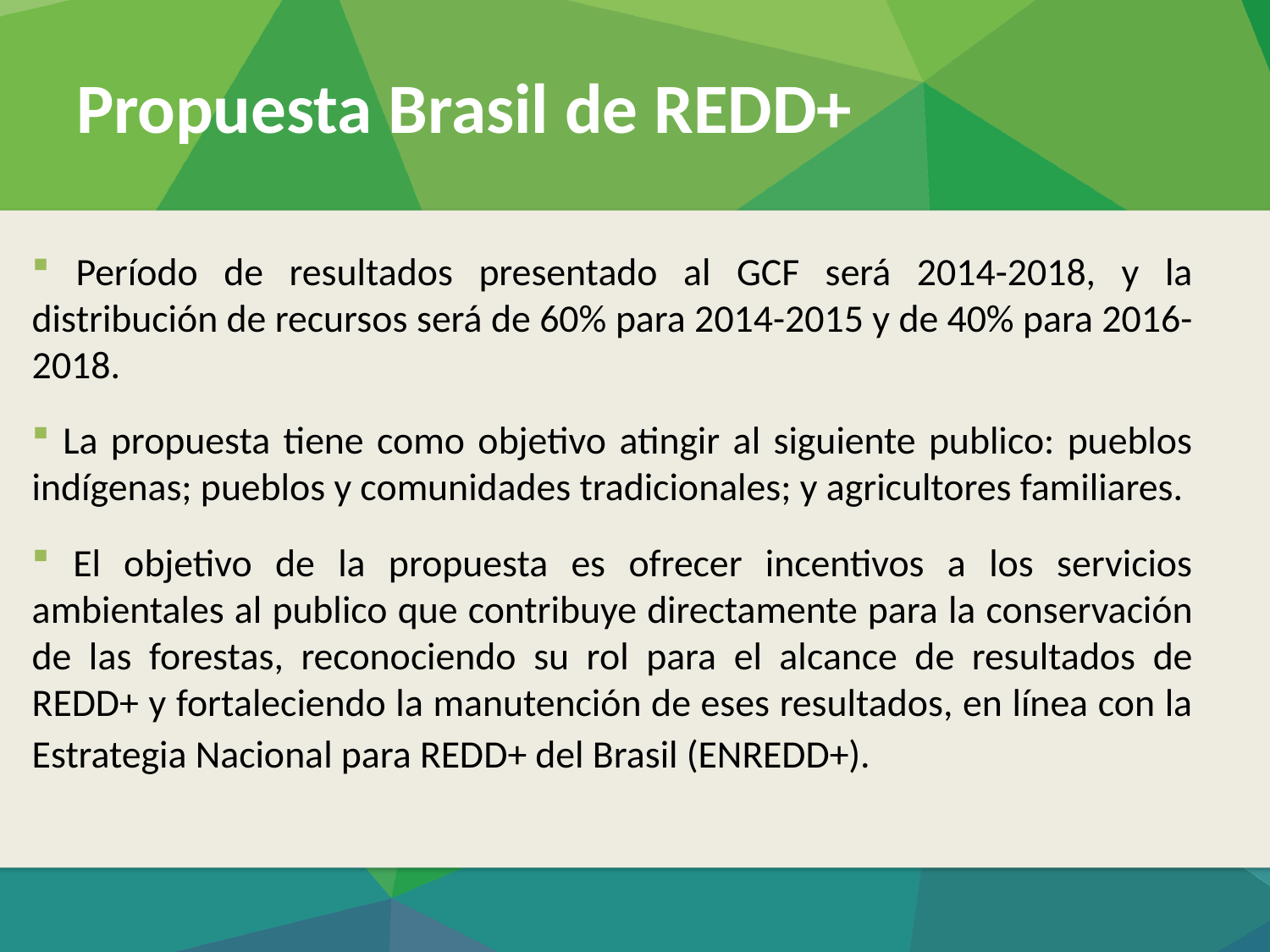

# Propuesta Brasil de REDD+
 Período de resultados presentado al GCF será 2014-2018, y la distribución de recursos será de 60% para 2014-2015 y de 40% para 2016-2018.
 La propuesta tiene como objetivo atingir al siguiente publico: pueblos indígenas; pueblos y comunidades tradicionales; y agricultores familiares.
 El objetivo de la propuesta es ofrecer incentivos a los servicios ambientales al publico que contribuye directamente para la conservación de las forestas, reconociendo su rol para el alcance de resultados de REDD+ y fortaleciendo la manutención de eses resultados, en línea con la Estrategia Nacional para REDD+ del Brasil (ENREDD+).